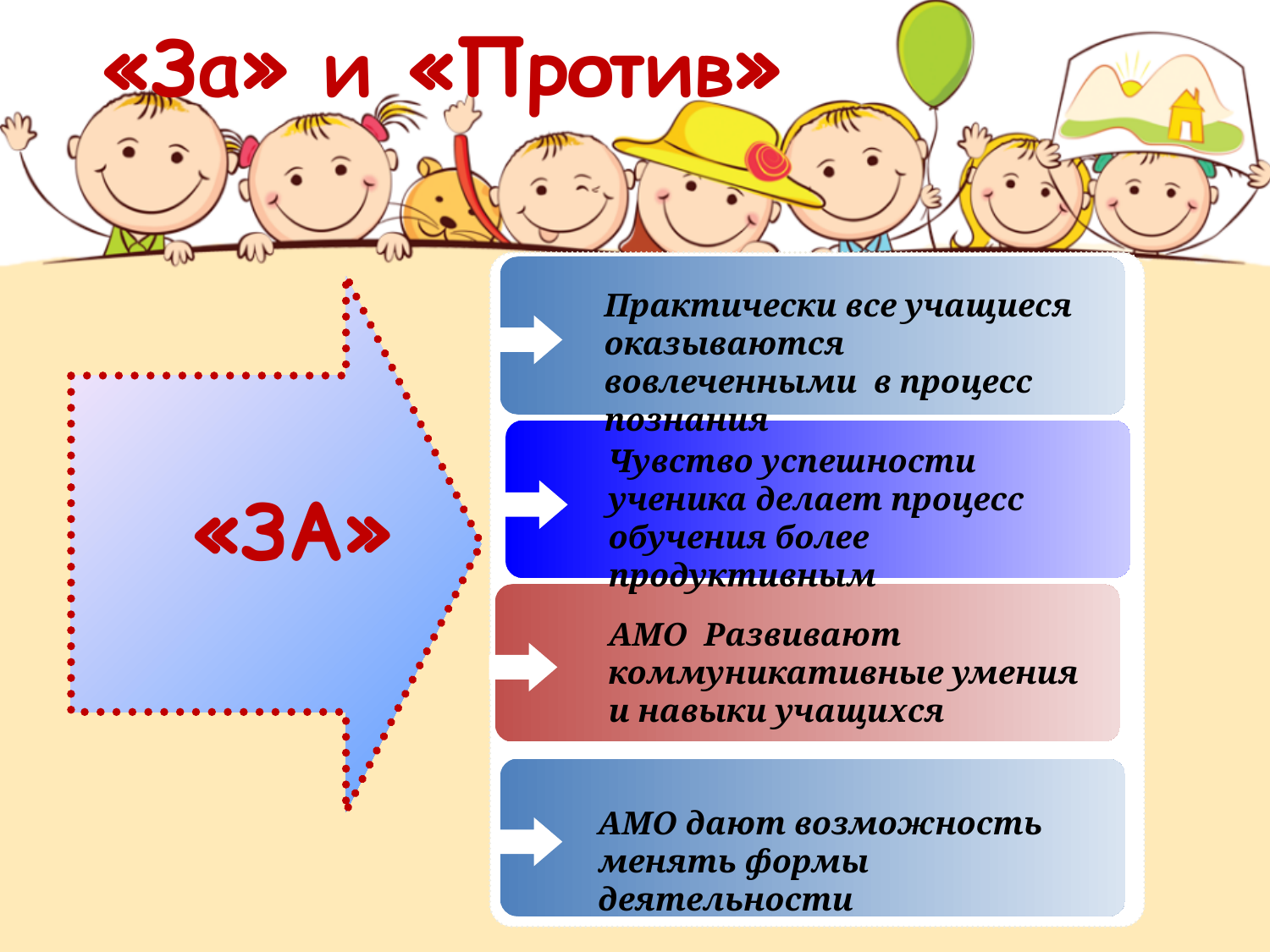

# «За» и «Против»

Практически все учащиеся оказываются вовлеченными  в процесс познания

Чувство успешности  ученика делает процесс обучения более продуктивным
 «ЗА»

АМО  Развивают коммуникативные умения и навыки учащихся

АМО дают возможность менять формы деятельности